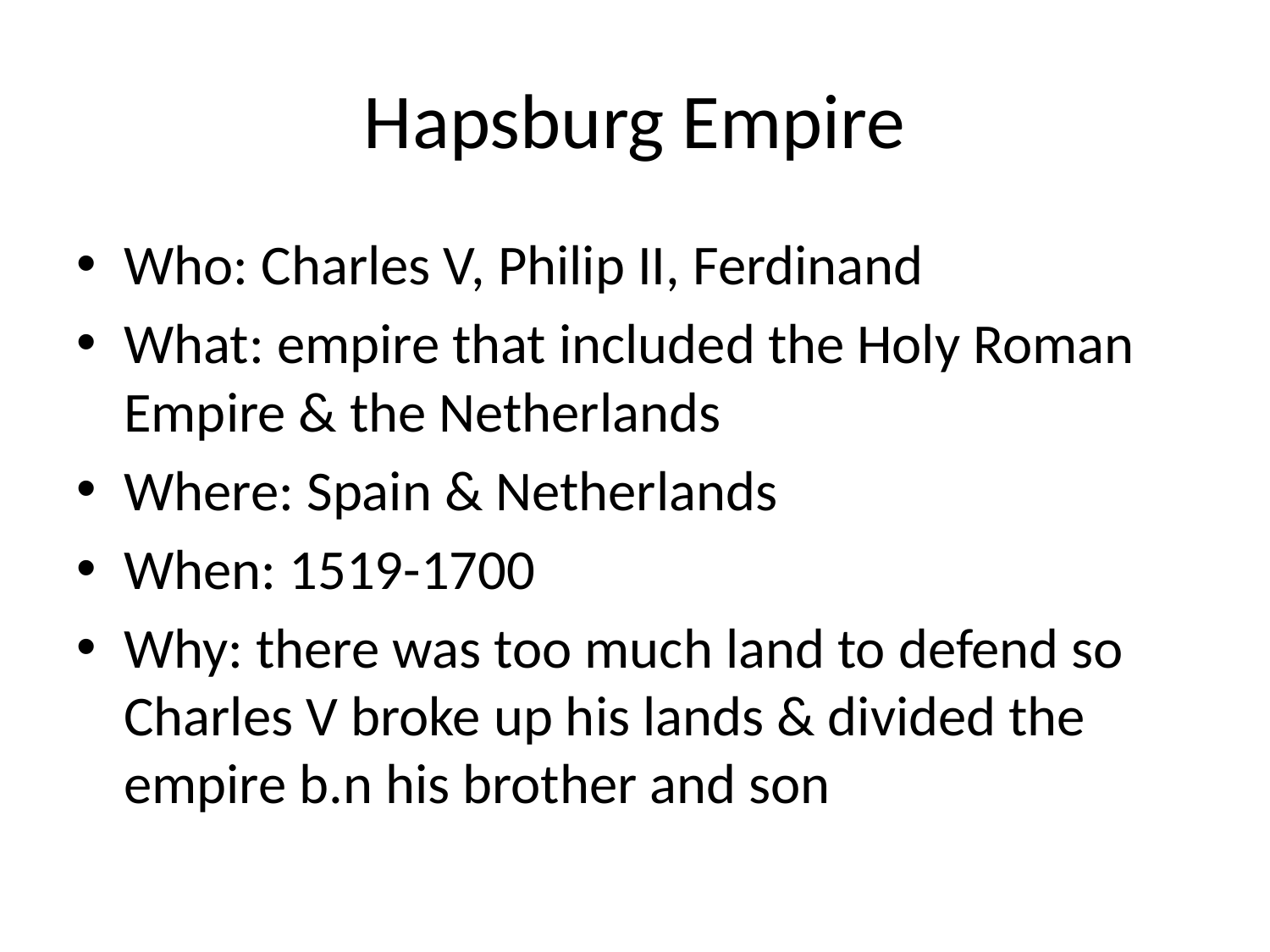

# Hapsburg Empire
Who: Charles V, Philip II, Ferdinand
What: empire that included the Holy Roman Empire & the Netherlands
Where: Spain & Netherlands
When: 1519-1700
Why: there was too much land to defend so Charles V broke up his lands & divided the empire b.n his brother and son